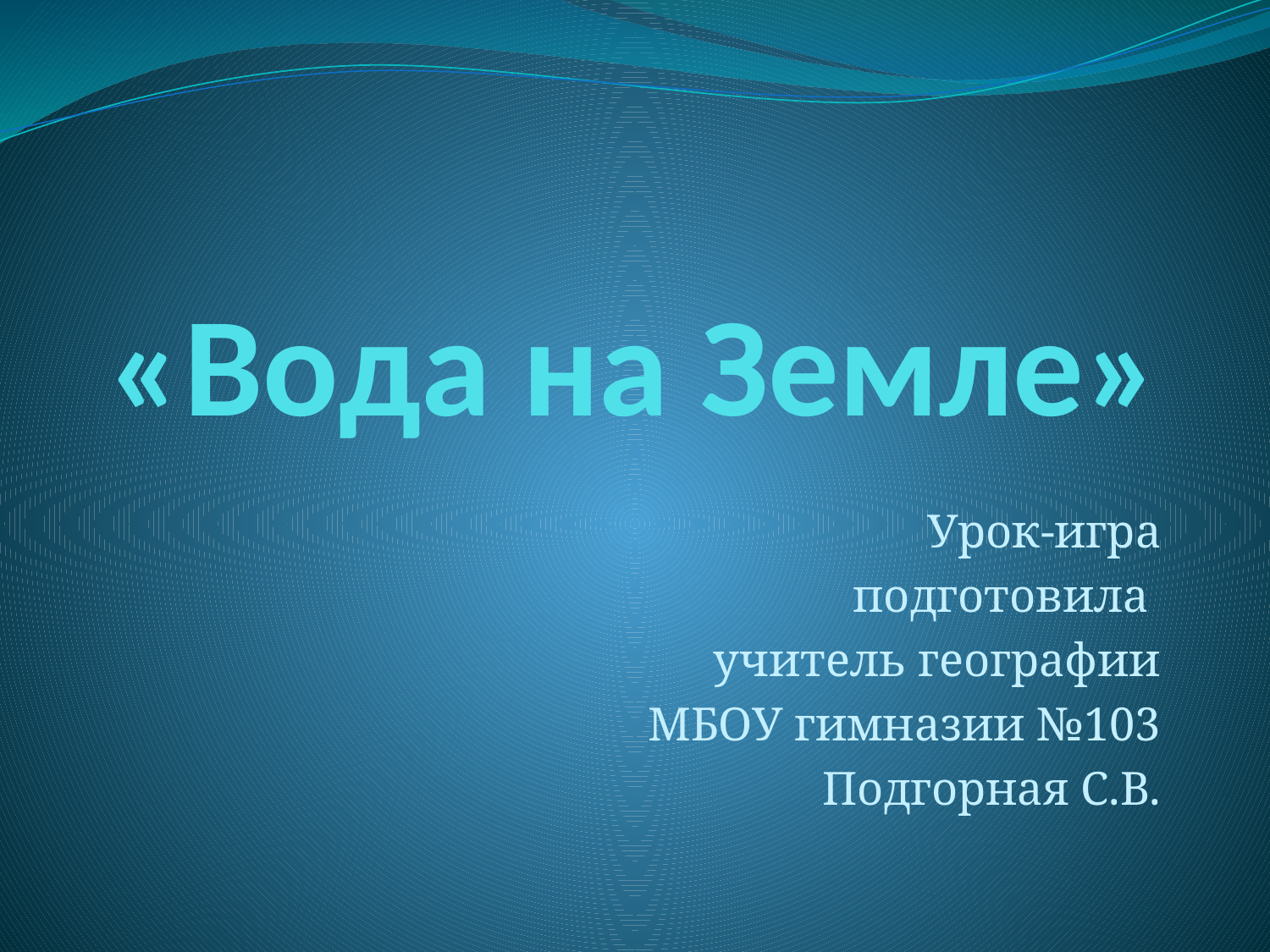

# «Вода на Земле»
Урок-игра
подготовила
учитель географии
МБОУ гимназии №103
Подгорная С.В.